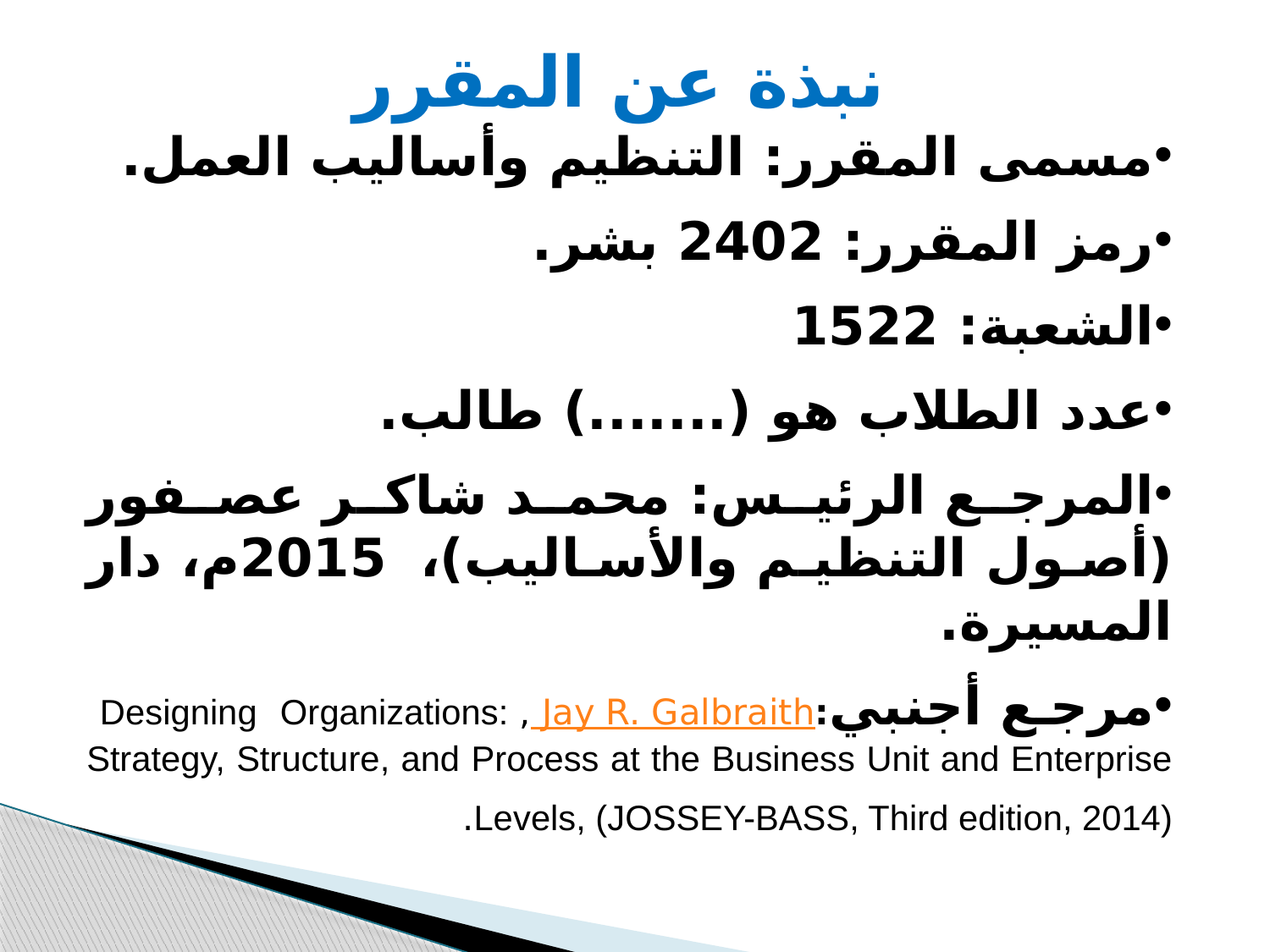

Title
نبذة عن المقرر
مسمى المقرر: التنظيم وأساليب العمل.
رمز المقرر: 2402 بشر.
الشعبة: 1522
عدد الطلاب هو (.......) طالب.
المرجع الرئيس: محمد شاكر عصفور (أصول التنظيم والأساليب)، 2015م، دار المسيرة.
مرجع أجنبي: Jay R. Galbraith, Designing Organizations: Strategy, Structure, and Process at the Business Unit and Enterprise Levels, (JOSSEY-BASS, Third edition, 2014).